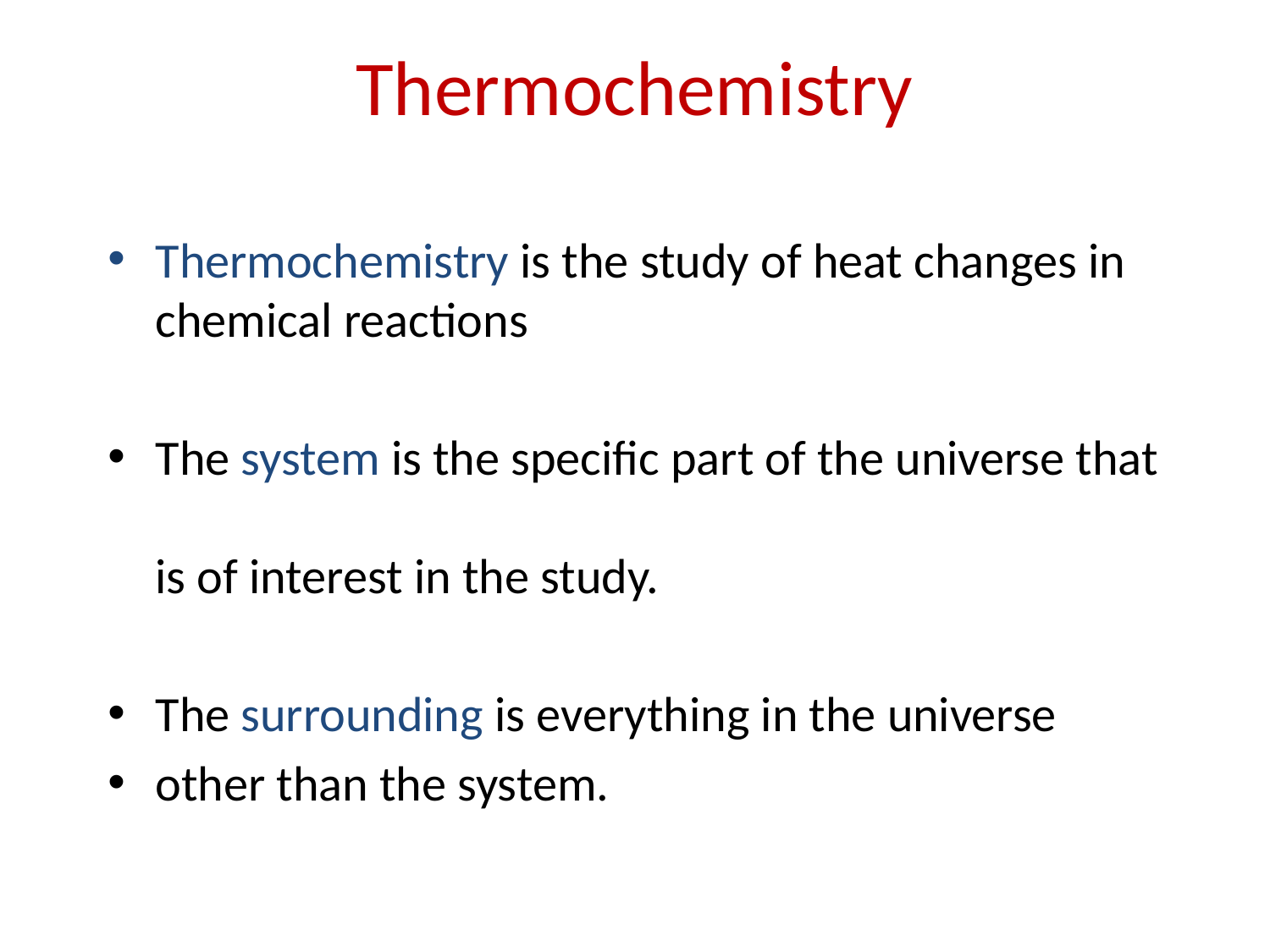

Thermochemistry
Thermochemistry is the study of heat changes in chemical reactions

The system is the specific part of the universe that
is of interest in the study.

The surrounding is everything in the universe
other than the system.